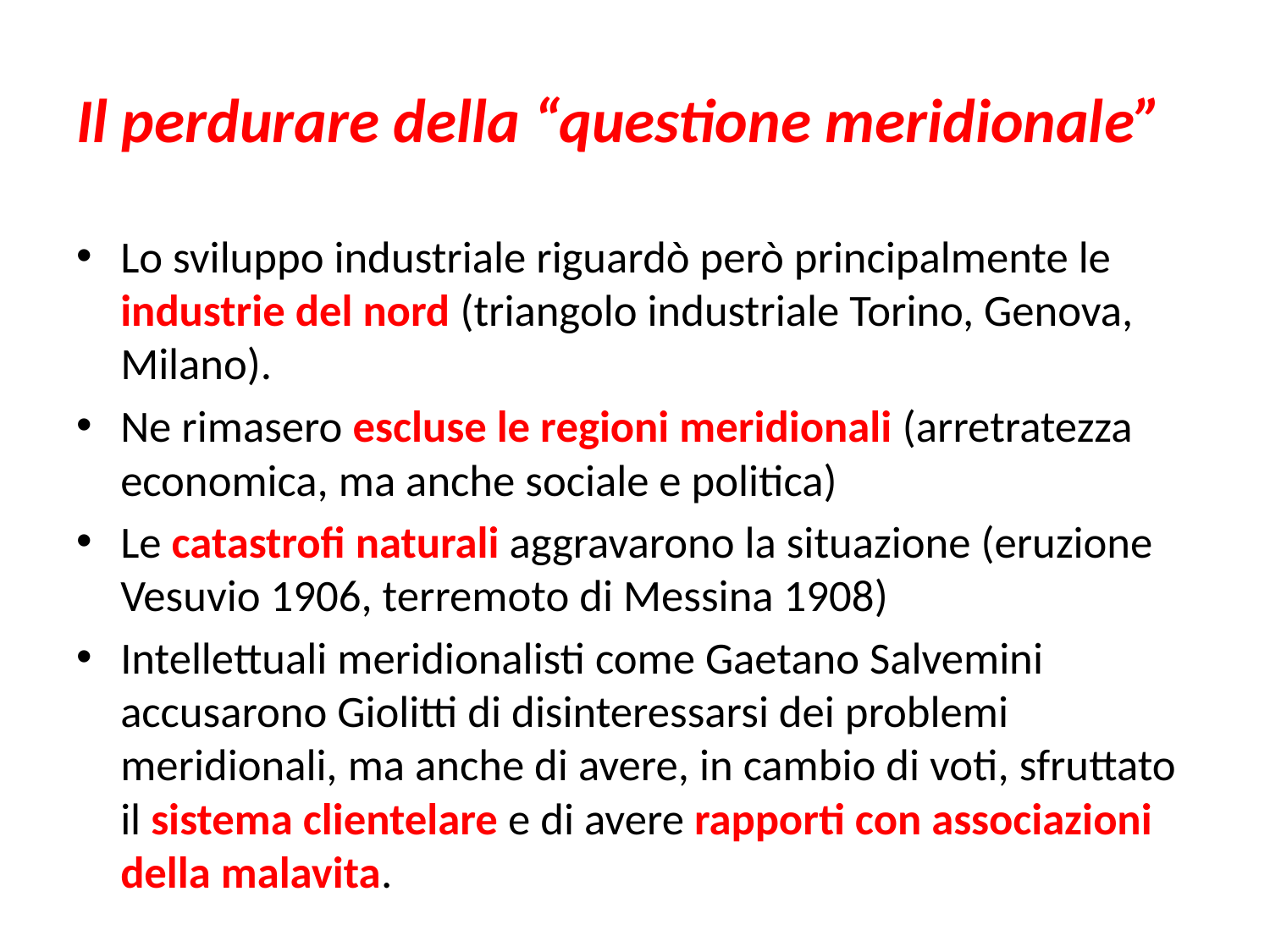

# Il perdurare della “questione meridionale”
Lo sviluppo industriale riguardò però principalmente le industrie del nord (triangolo industriale Torino, Genova, Milano).
Ne rimasero escluse le regioni meridionali (arretratezza economica, ma anche sociale e politica)
Le catastrofi naturali aggravarono la situazione (eruzione Vesuvio 1906, terremoto di Messina 1908)
Intellettuali meridionalisti come Gaetano Salvemini accusarono Giolitti di disinteressarsi dei problemi meridionali, ma anche di avere, in cambio di voti, sfruttato il sistema clientelare e di avere rapporti con associazioni della malavita.